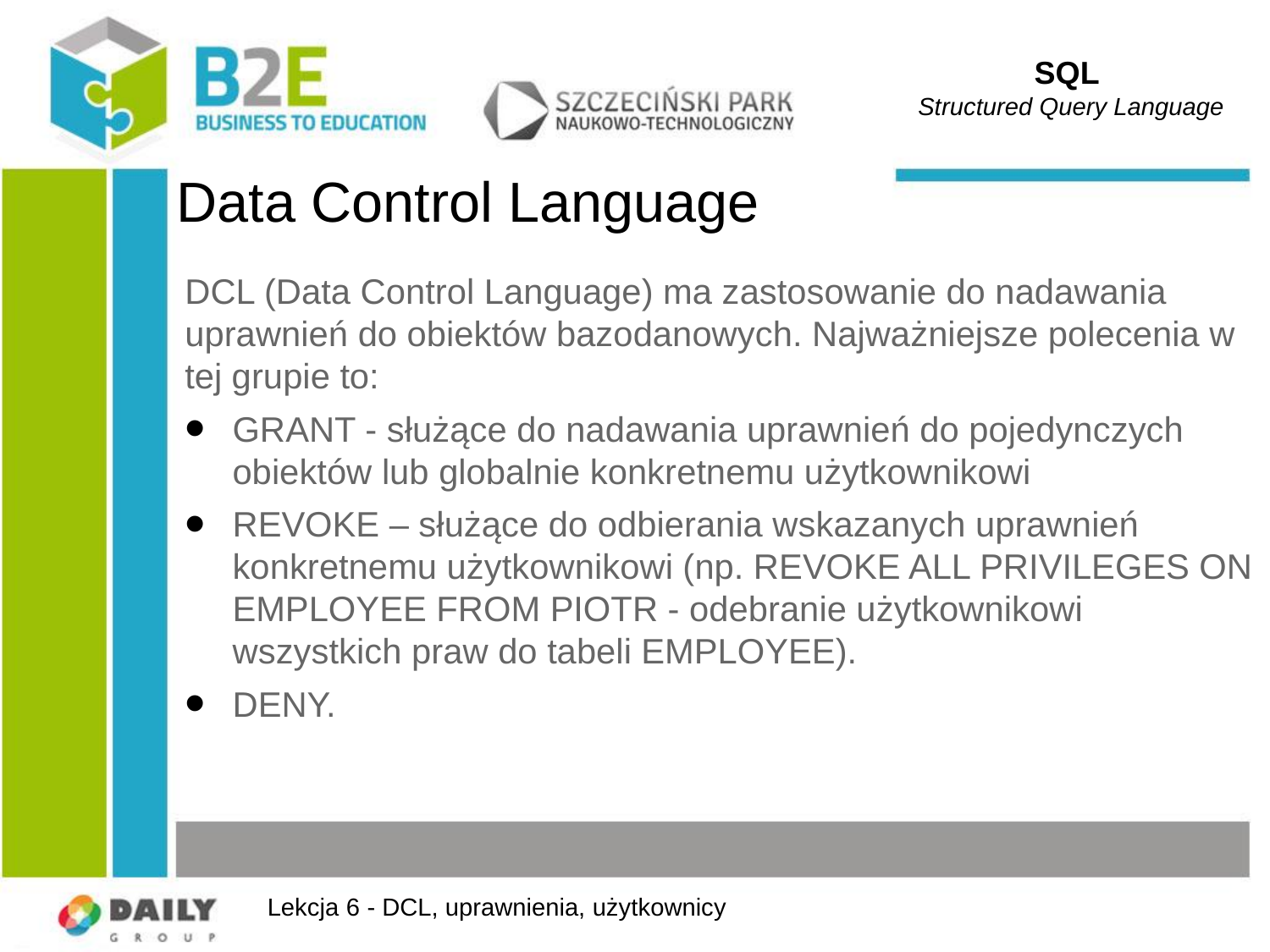

SQL
Structured Query Language
# Data Control Language
DCL (Data Control Language) ma zastosowanie do nadawania uprawnień do obiektów bazodanowych. Najważniejsze polecenia w tej grupie to:
GRANT - służące do nadawania uprawnień do pojedynczych obiektów lub globalnie konkretnemu użytkownikowi
REVOKE – służące do odbierania wskazanych uprawnień konkretnemu użytkownikowi (np. REVOKE ALL PRIVILEGES ON EMPLOYEE FROM PIOTR - odebranie użytkownikowi wszystkich praw do tabeli EMPLOYEE).
DENY.
Lekcja 6 - DCL, uprawnienia, użytkownicy